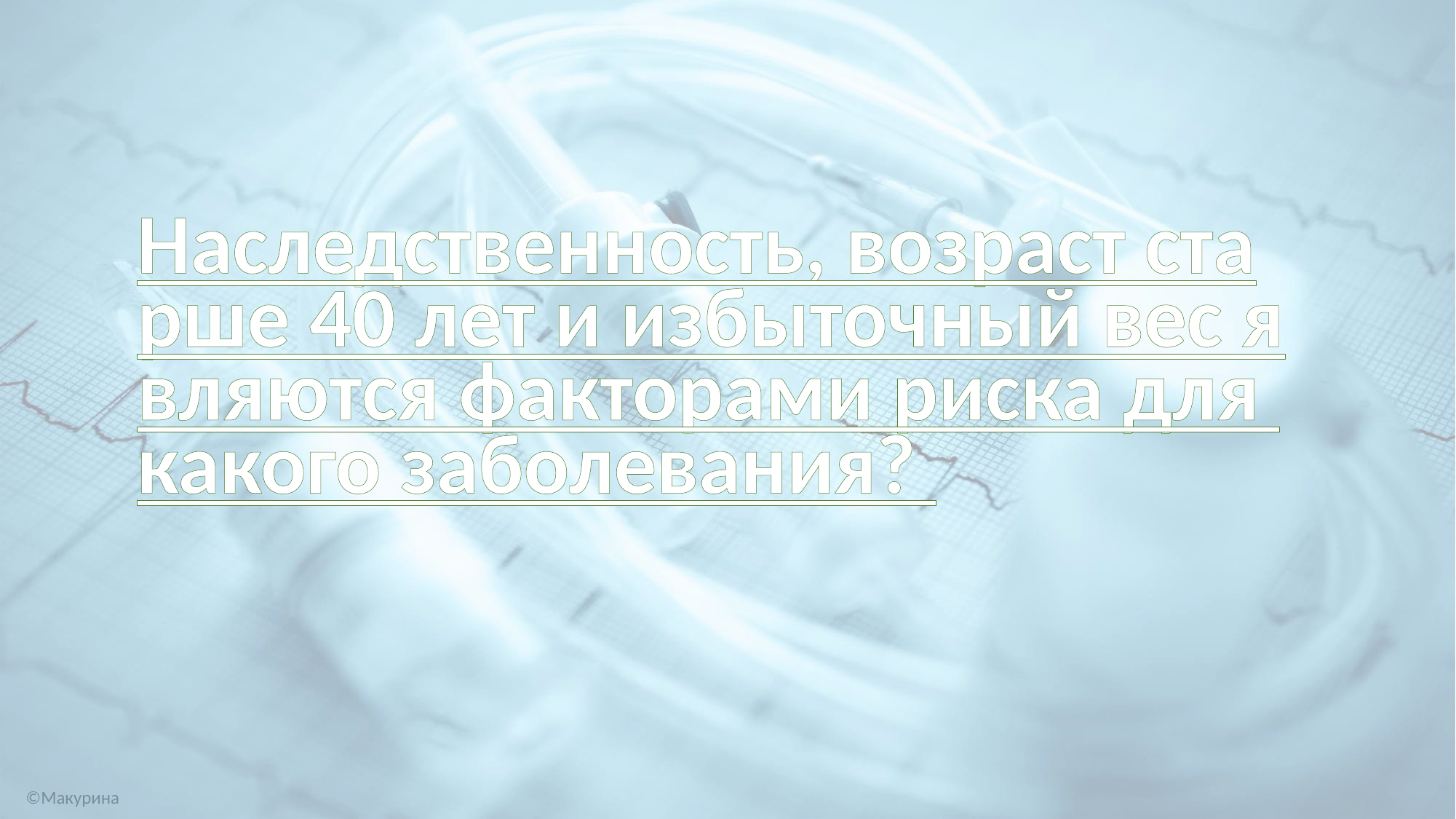

Наследственность, возраст старше 40 лет и избыточный вес являются факторами риска для какого заболевания?